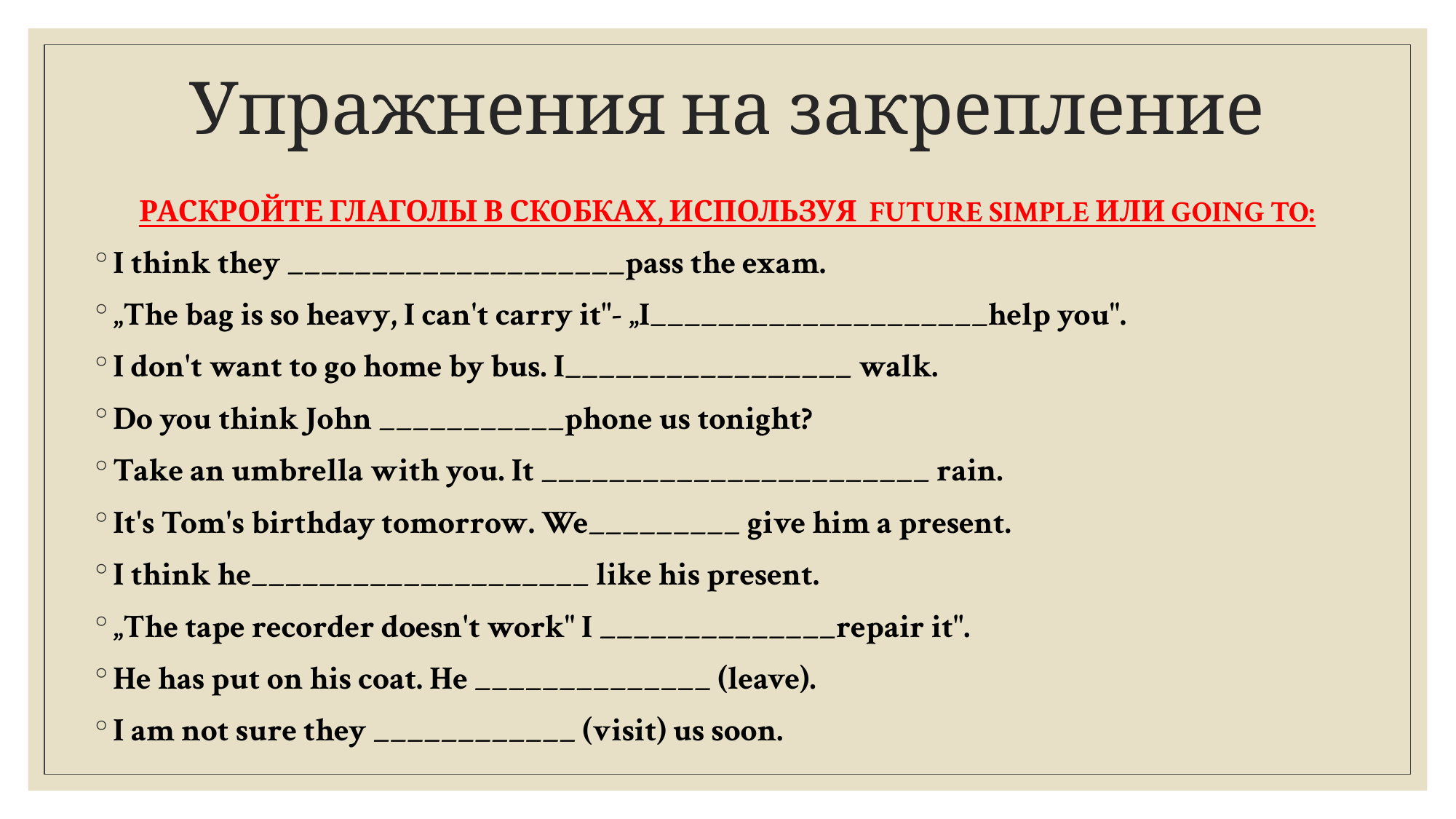

# Упражнения на закрепление
РАСКРОЙТЕ ГЛАГОЛЫ В СКОБКАХ, ИСПОЛЬЗУЯ  FUTURE SIMPLE ИЛИ GOING TO:
I think they ____________________pass the exam.
„The bag is so heavy, I can't carry it"- „I____________________help you".
I don't want to go home by bus. I_________________ walk.
Do you think John ___________phone us tonight?
Take an umbrella with you. It _______________________ rain.
It's Tom's birthday tomorrow. We_________ give him a present.
I think he____________________ like his present.
„The tape recorder doesn't work" I ______________repair it".
He has put on his coat. He ______________ (leave).
I am not sure they ____________ (visit) us soon.